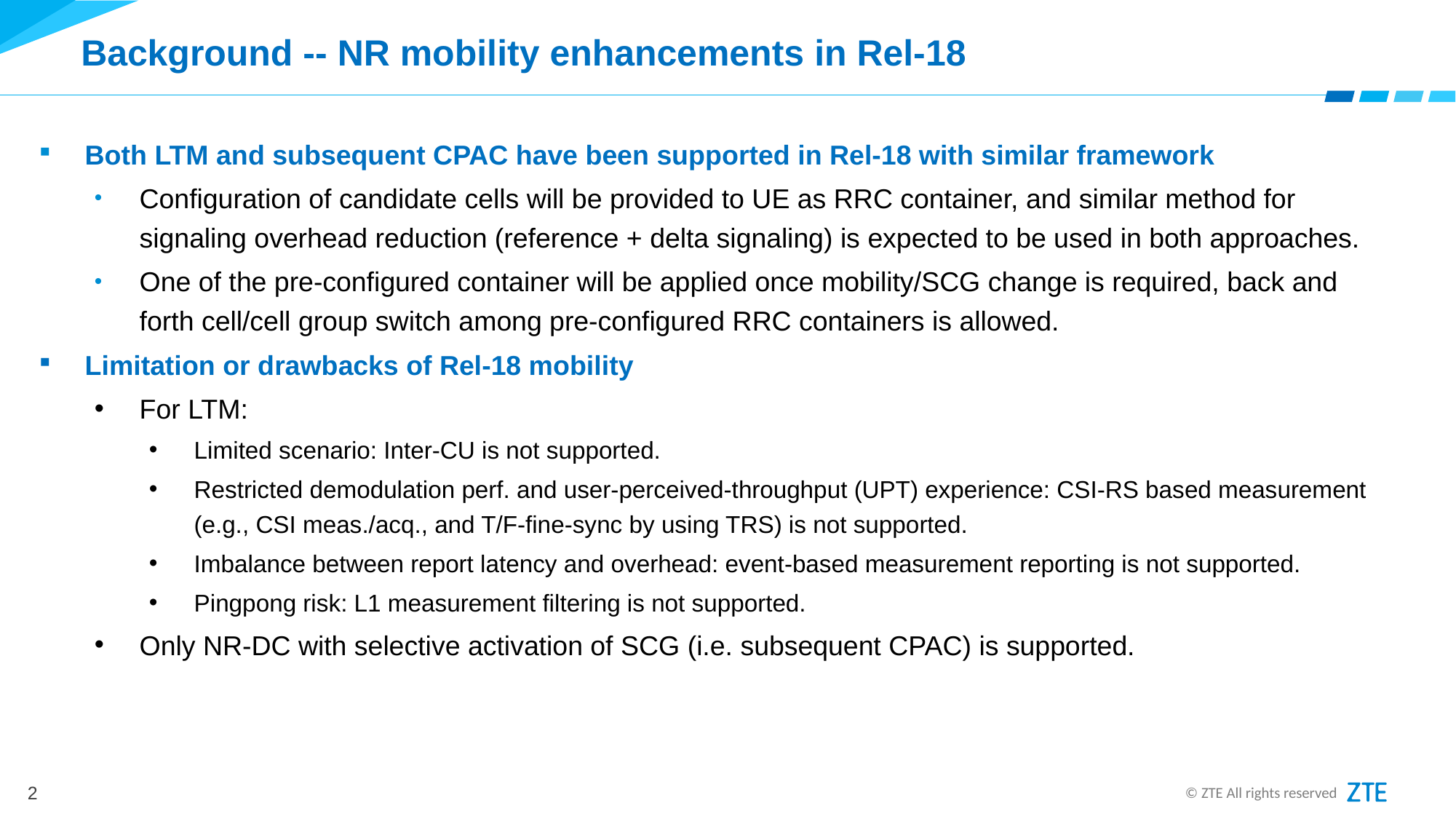

# Background -- NR mobility enhancements in Rel-18
Both LTM and subsequent CPAC have been supported in Rel-18 with similar framework
Configuration of candidate cells will be provided to UE as RRC container, and similar method for signaling overhead reduction (reference + delta signaling) is expected to be used in both approaches.
One of the pre-configured container will be applied once mobility/SCG change is required, back and forth cell/cell group switch among pre-configured RRC containers is allowed.
Limitation or drawbacks of Rel-18 mobility
For LTM:
Limited scenario: Inter-CU is not supported.
Restricted demodulation perf. and user-perceived-throughput (UPT) experience: CSI-RS based measurement (e.g., CSI meas./acq., and T/F-fine-sync by using TRS) is not supported.
Imbalance between report latency and overhead: event-based measurement reporting is not supported.
Pingpong risk: L1 measurement filtering is not supported.
Only NR-DC with selective activation of SCG (i.e. subsequent CPAC) is supported.